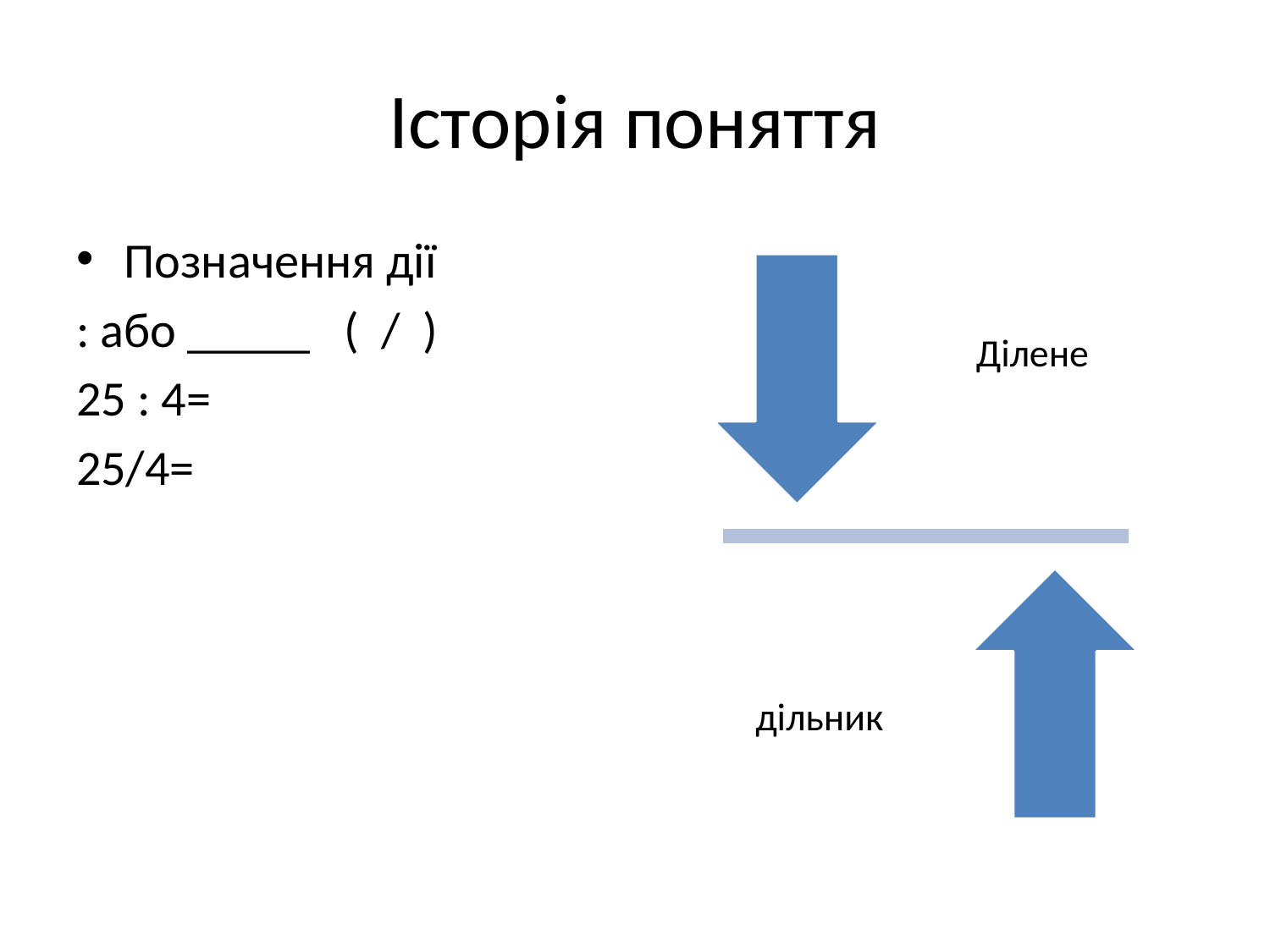

# Історія поняття
Позначення дії
: або _____   (  /  )
25 : 4=
25/4=

Ділене
дільник